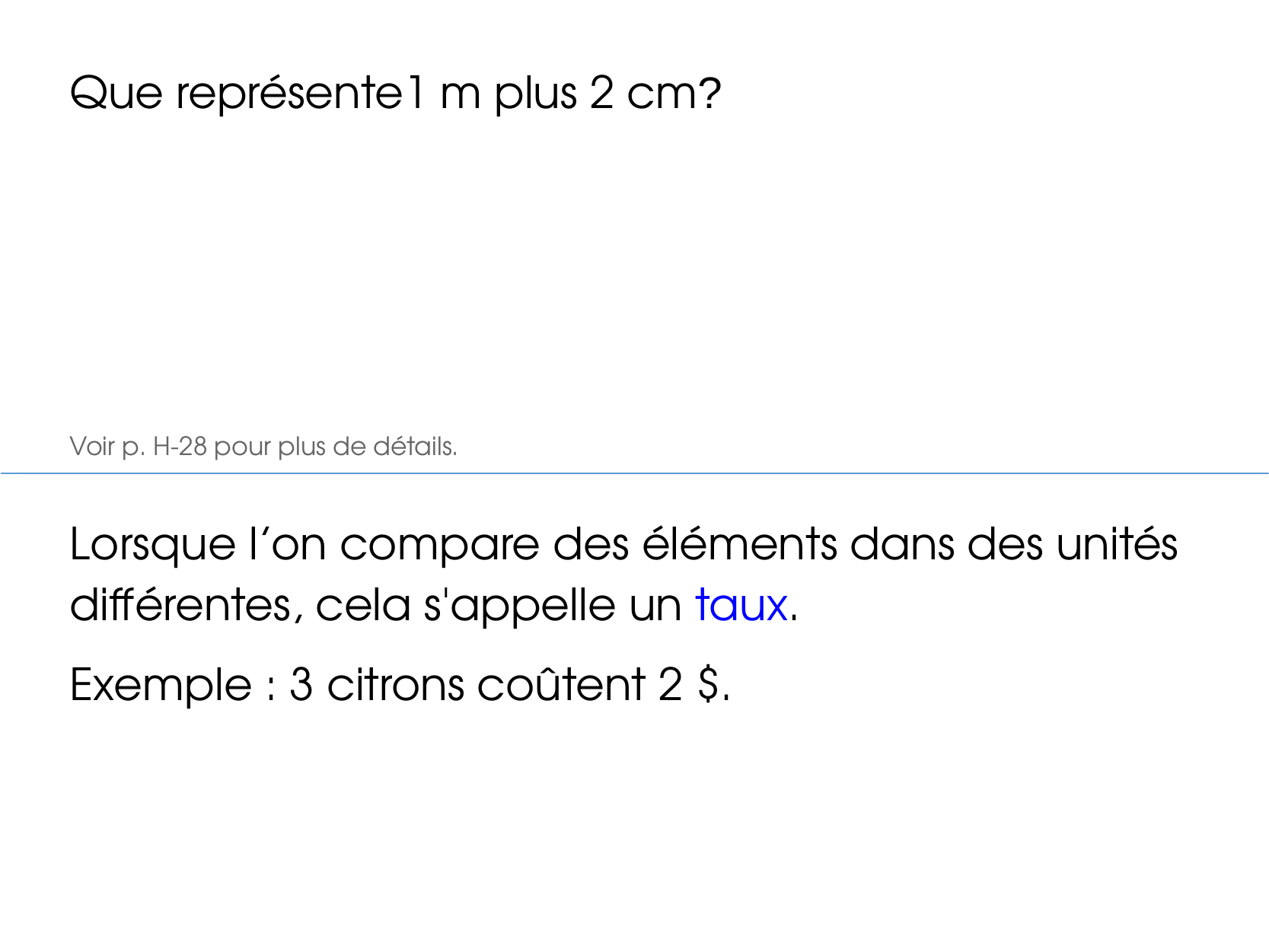

Que représente1 m plus 2 cm?
Voir p. H-28 pour plus de détails.
Lorsque l’on compare des éléments dans des unités différentes, cela s'appelle un taux.
Exemple : 3 citrons coûtent 2 $.